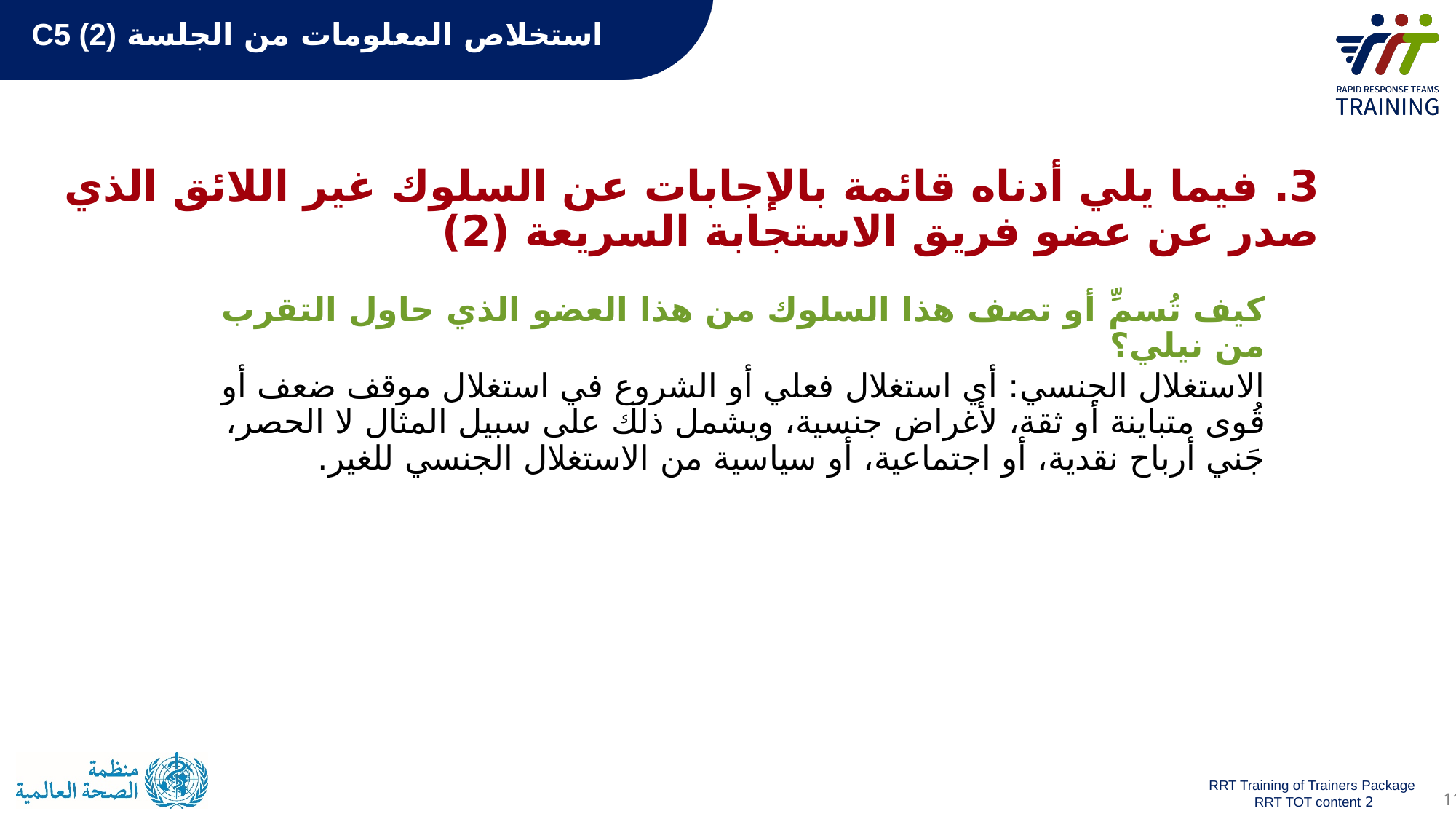

# استخلاص المعلومات من الجلسة C5 (2)
3. فيما يلي أدناه قائمة بالإجابات عن السلوك غير اللائق الذي صدر عن عضو فريق الاستجابة السريعة (2)
كيف تُسمِّ أو تصف هذا السلوك من هذا العضو الذي حاول التقرب من نيلي؟
الاستغلال الجنسي: أي استغلال فعلي أو الشروع في استغلال موقف ضعف أو قُوى متباينة أو ثقة، لأغراض جنسية، ويشمل ذلك على سبيل المثال لا الحصر، جَني أرباح نقدية، أو اجتماعية، أو سياسية من الاستغلال الجنسي للغير.